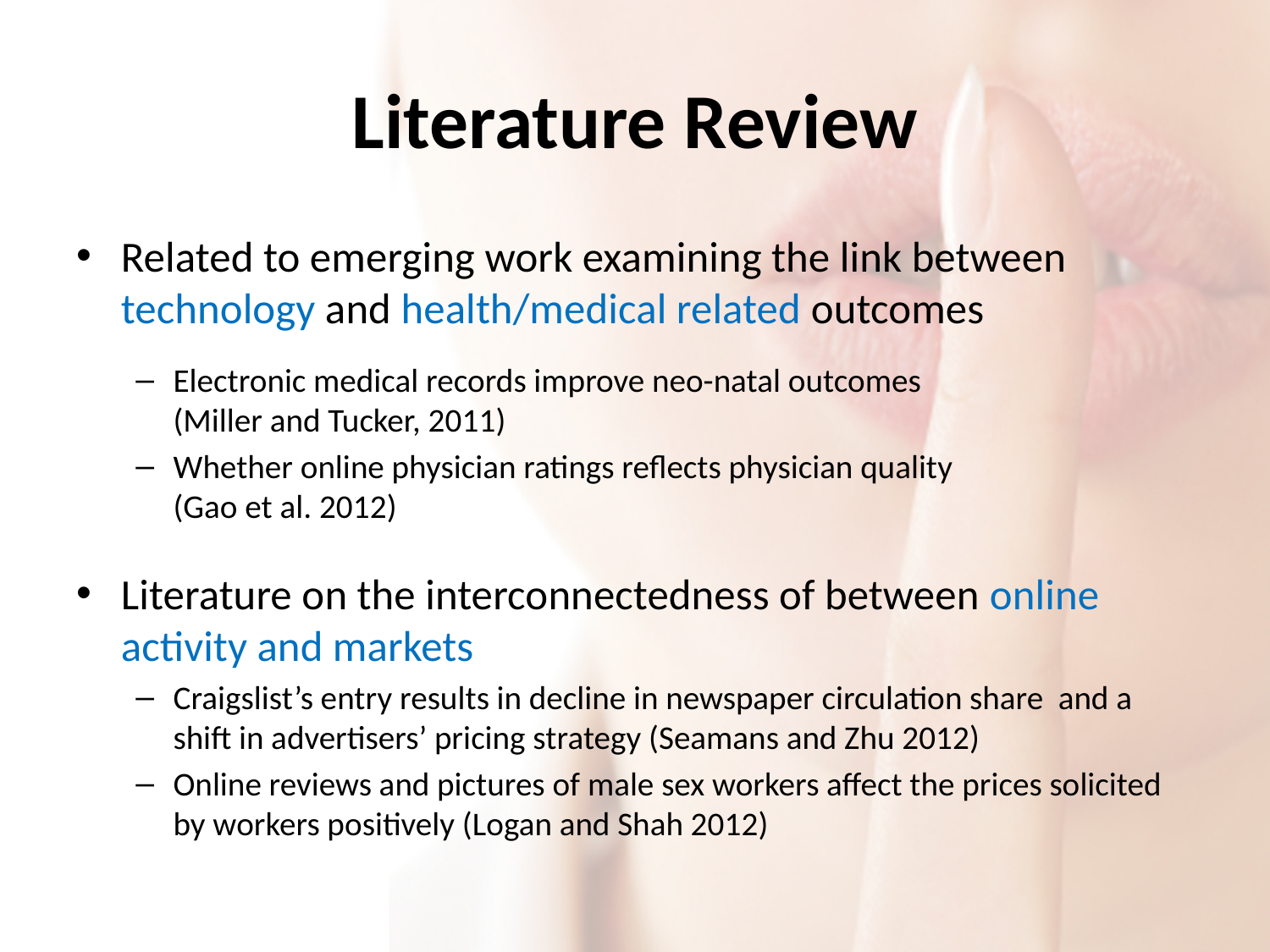

# Literature Review
Related to emerging work examining the link between technology and health/medical related outcomes

Electronic medical records improve neo-natal outcomes
(Miller and Tucker, 2011)
Whether online physician ratings reflects physician quality
(Gao et al. 2012)

Literature on the interconnectedness of between online activity and markets
Craigslist’s entry results in decline in newspaper circulation share  and a shift in advertisers’ pricing strategy (Seamans and Zhu 2012)
Online reviews and pictures of male sex workers affect the prices solicited by workers positively (Logan and Shah 2012)